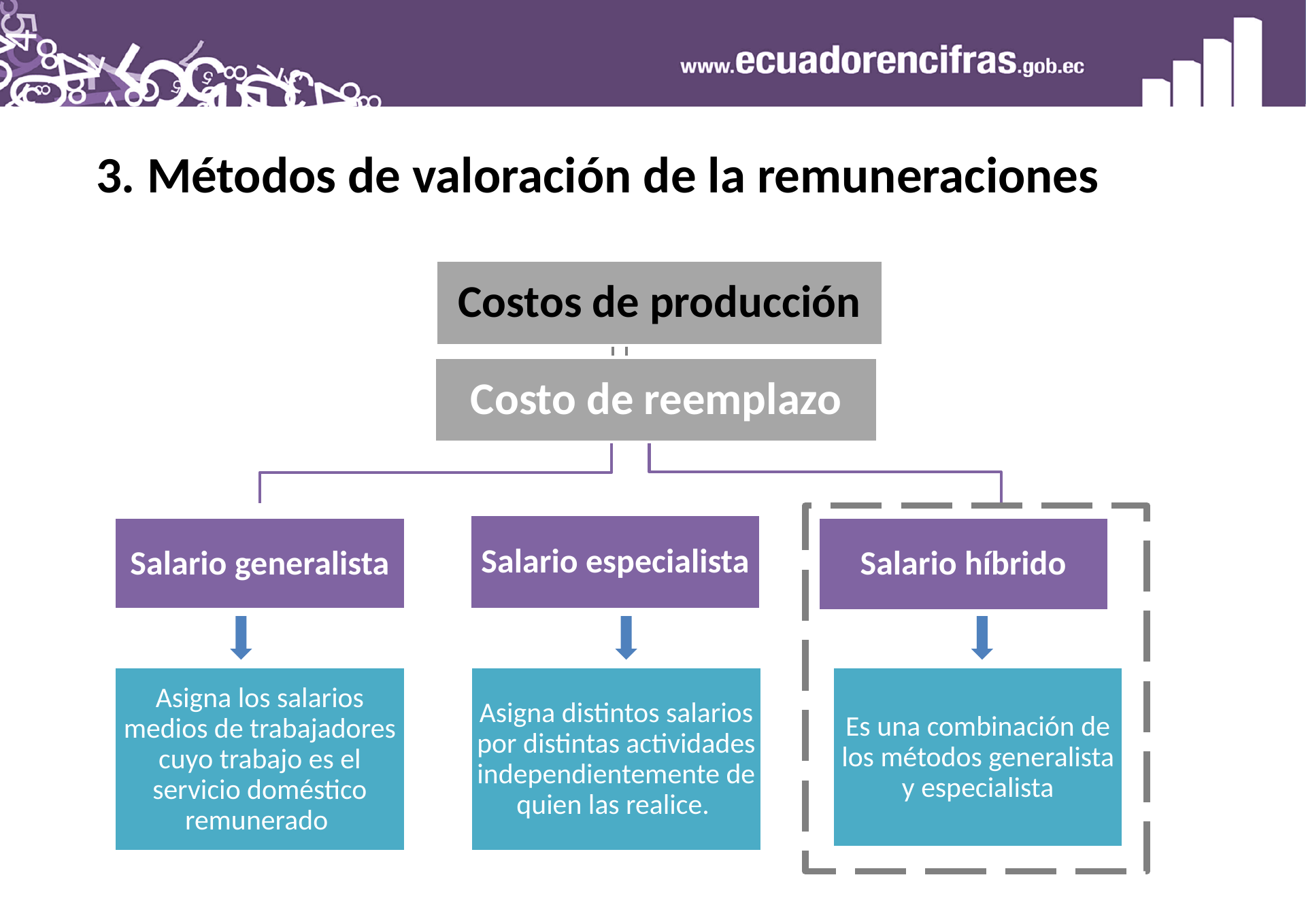

3. Métodos de valoración de la remuneraciones
Costos de producción

Costos de oportunidad
Costos de reemplazo

Costo de reemplazo

Salario especialista
Salario generalista
Salario híbrido
Asigna los salarios medios de trabajadores cuyo trabajo es el servicio doméstico remunerado
Asigna distintos salarios por distintas actividades independientemente de quien las realice.
Es una combinación de los métodos generalista y especialista